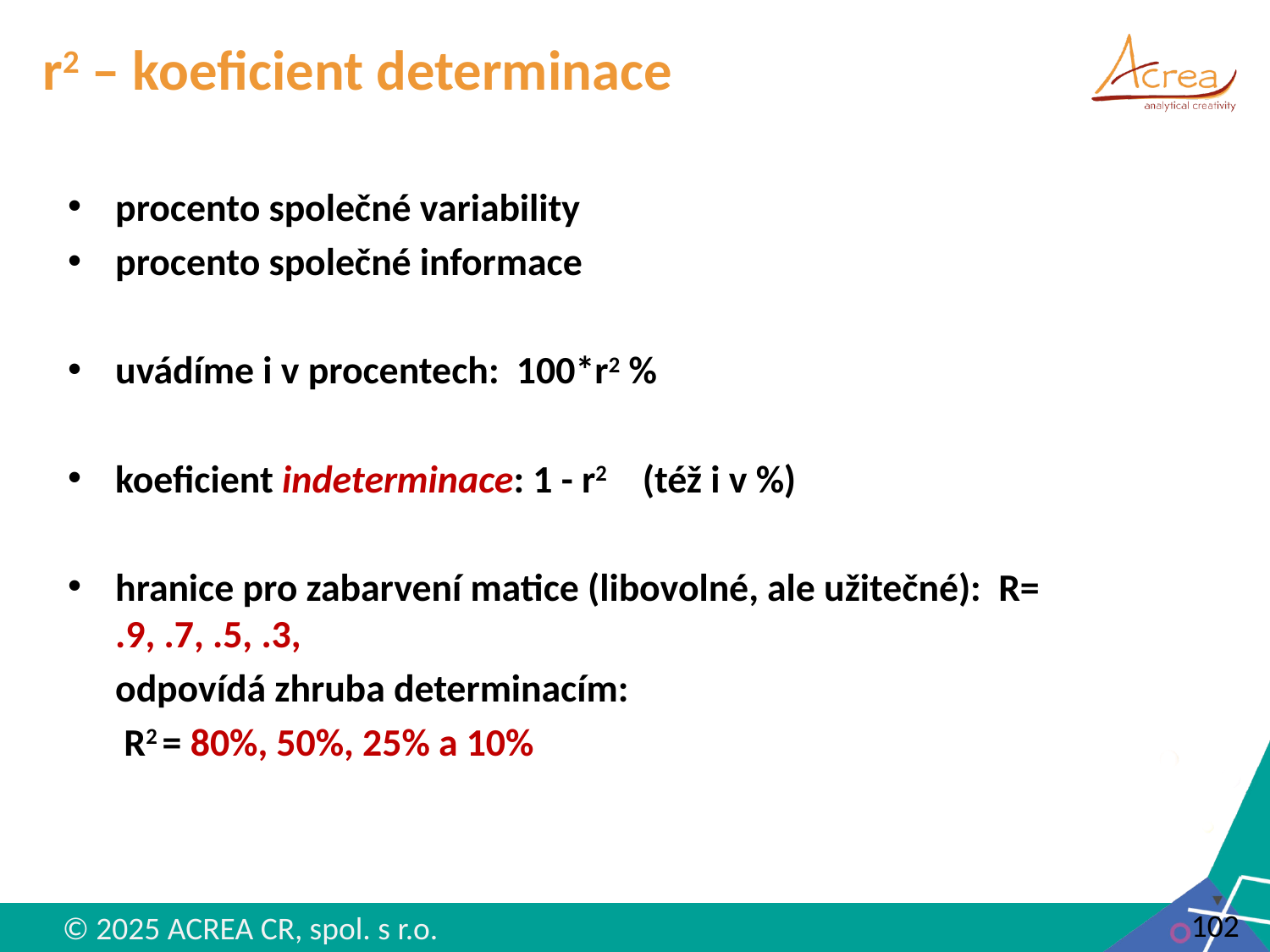

# r2 – koeficient determinace
procento společné variability
procento společné informace

uvádíme i v procentech:  100*r2 %

koeficient indeterminace: 1 - r2       (též i v %)

hranice pro zabarvení matice (libovolné, ale užitečné):  R= .9, .7, .5, .3,
	odpovídá zhruba determinacím:
	 R2 = 80%, 50%, 25% a 10%
102